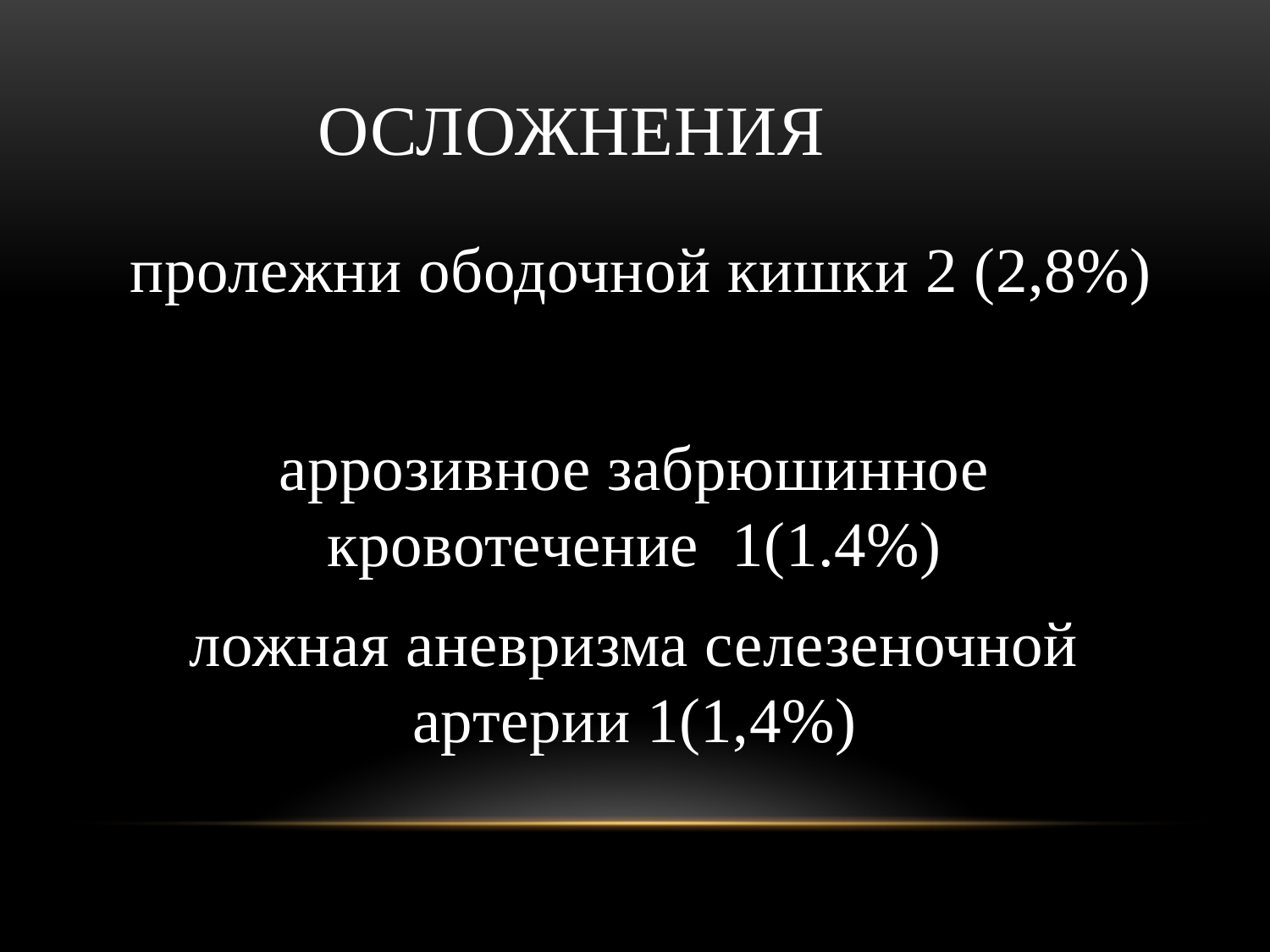

# Осложнения
  пролежни ободочной кишки 2 (2,8%)

аррозивное забрюшинное кровотечение  1(1.4%)
ложная аневризма селезеночной артерии 1(1,4%)